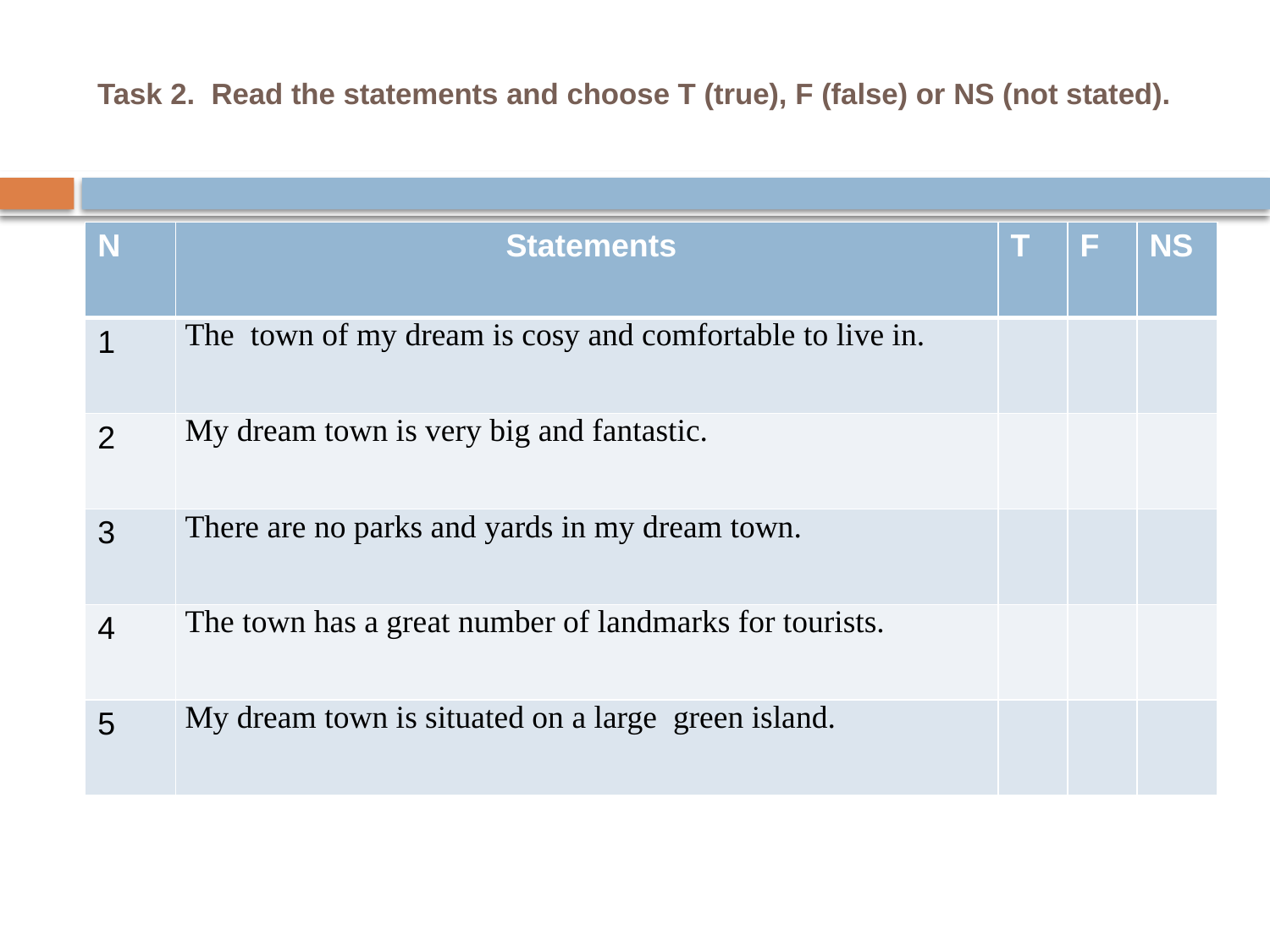

# Task 2.  Read the statements and choose T (true), F (false) or NS (not stated).
| N | Statements | T | F | NS |
| --- | --- | --- | --- | --- |
| 1 | The town of my dream is cosy and comfortable to live in. |  |  |  |
| 2 | My dream town is very big and fantastic. |  |  |  |
| 3 | There are no parks and yards in my dream town. |  |  |  |
| 4 | The town has a great number of landmarks for tourists. |  |  |  |
| 5 | My dream town is situated on a large green island. |  |  |  |